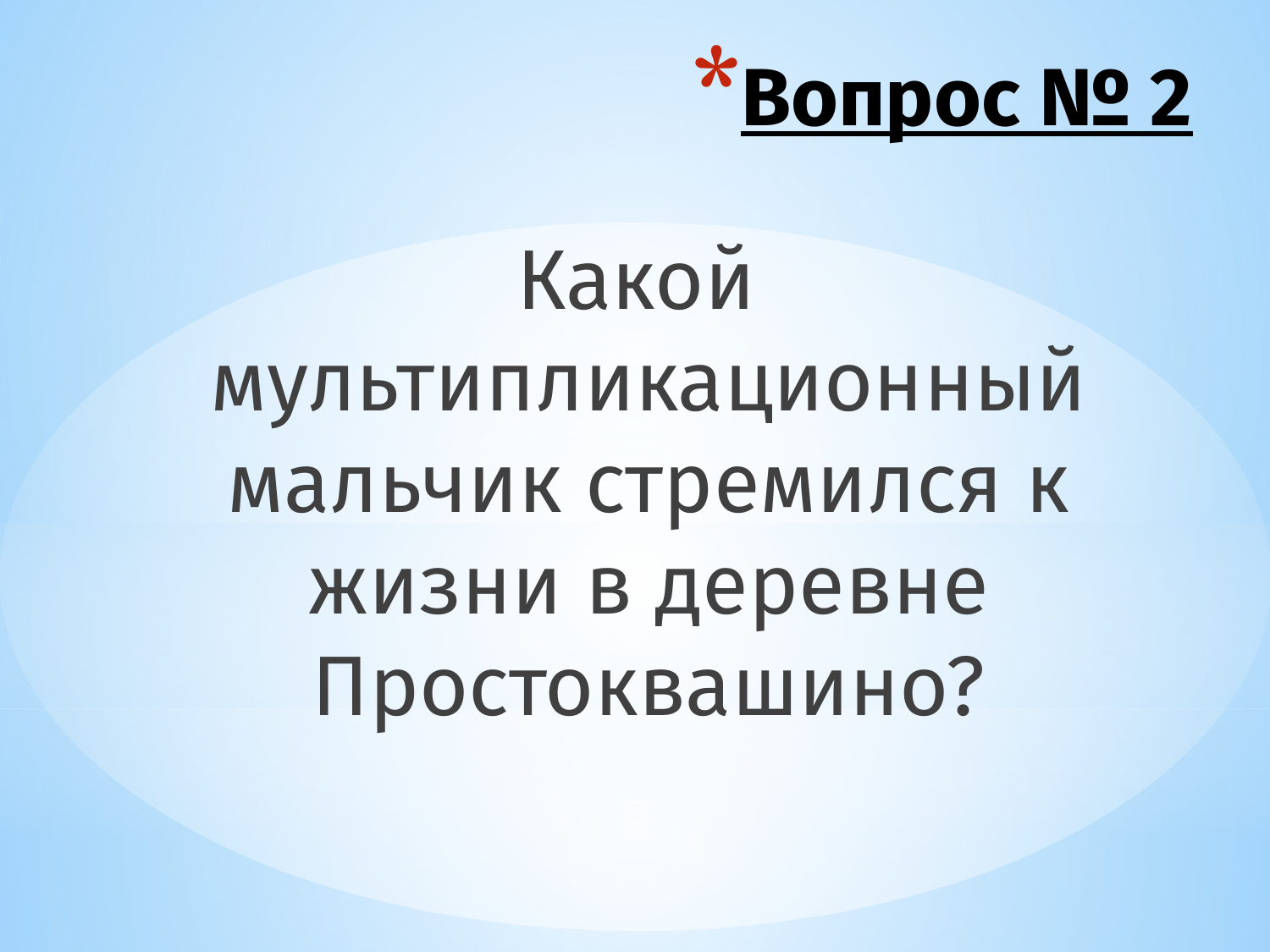

# Вопрос № 2
Какой мультипликационный мальчик стремился к жизни в деревне Простоквашино?